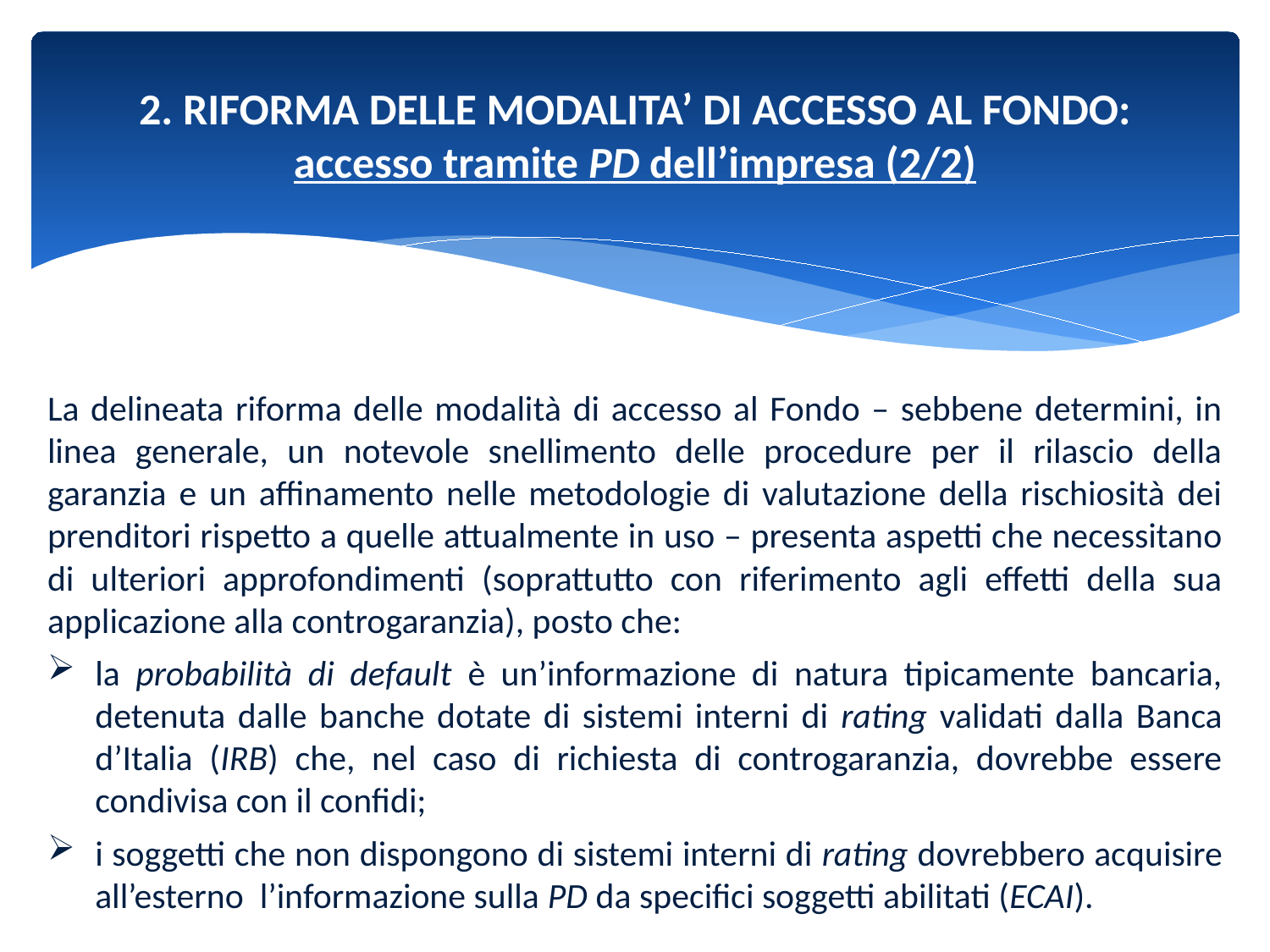

# 2. RIFORMA DELLE MODALITA’ DI ACCESSO AL FONDO: accesso tramite PD dell’impresa (2/2)
La delineata riforma delle modalità di accesso al Fondo – sebbene determini, in linea generale, un notevole snellimento delle procedure per il rilascio della garanzia e un affinamento nelle metodologie di valutazione della rischiosità dei prenditori rispetto a quelle attualmente in uso – presenta aspetti che necessitano di ulteriori approfondimenti (soprattutto con riferimento agli effetti della sua applicazione alla controgaranzia), posto che:
la probabilità di default è un’informazione di natura tipicamente bancaria, detenuta dalle banche dotate di sistemi interni di rating validati dalla Banca d’Italia (IRB) che, nel caso di richiesta di controgaranzia, dovrebbe essere condivisa con il confidi;
i soggetti che non dispongono di sistemi interni di rating dovrebbero acquisire all’esterno  l’informazione sulla PD da specifici soggetti abilitati (ECAI).